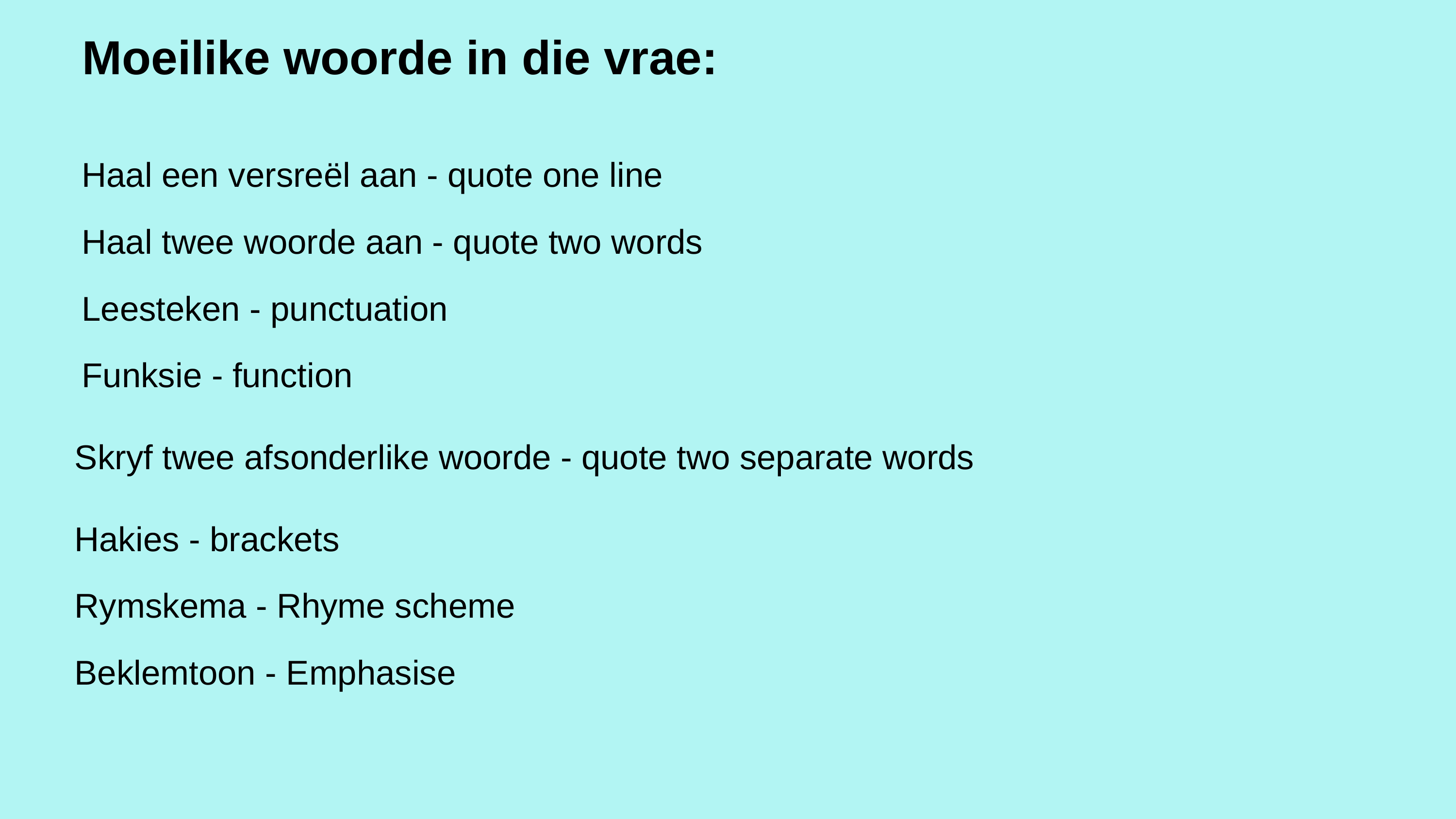

Moeilike woorde in die vrae:
Haal een versreël aan - quote one line
Haal twee woorde aan - quote two words
Leesteken - punctuation
Funksie - function
Skryf twee afsonderlike woorde - quote two separate words
Hakies - brackets
Rymskema - Rhyme scheme
Beklemtoon - Emphasise